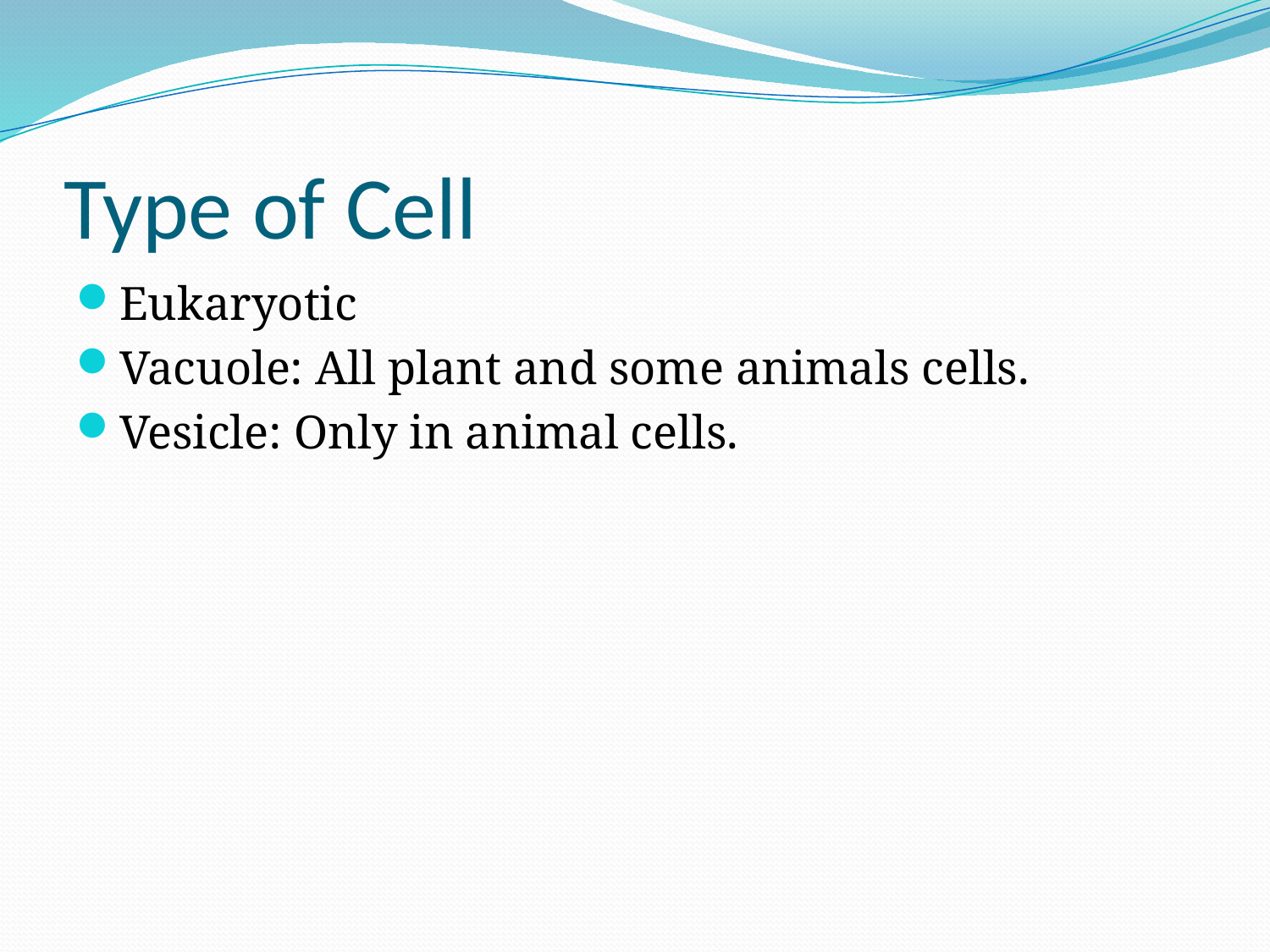

# Type of Cell
Eukaryotic
Vacuole: All plant and some animals cells.
Vesicle: Only in animal cells.